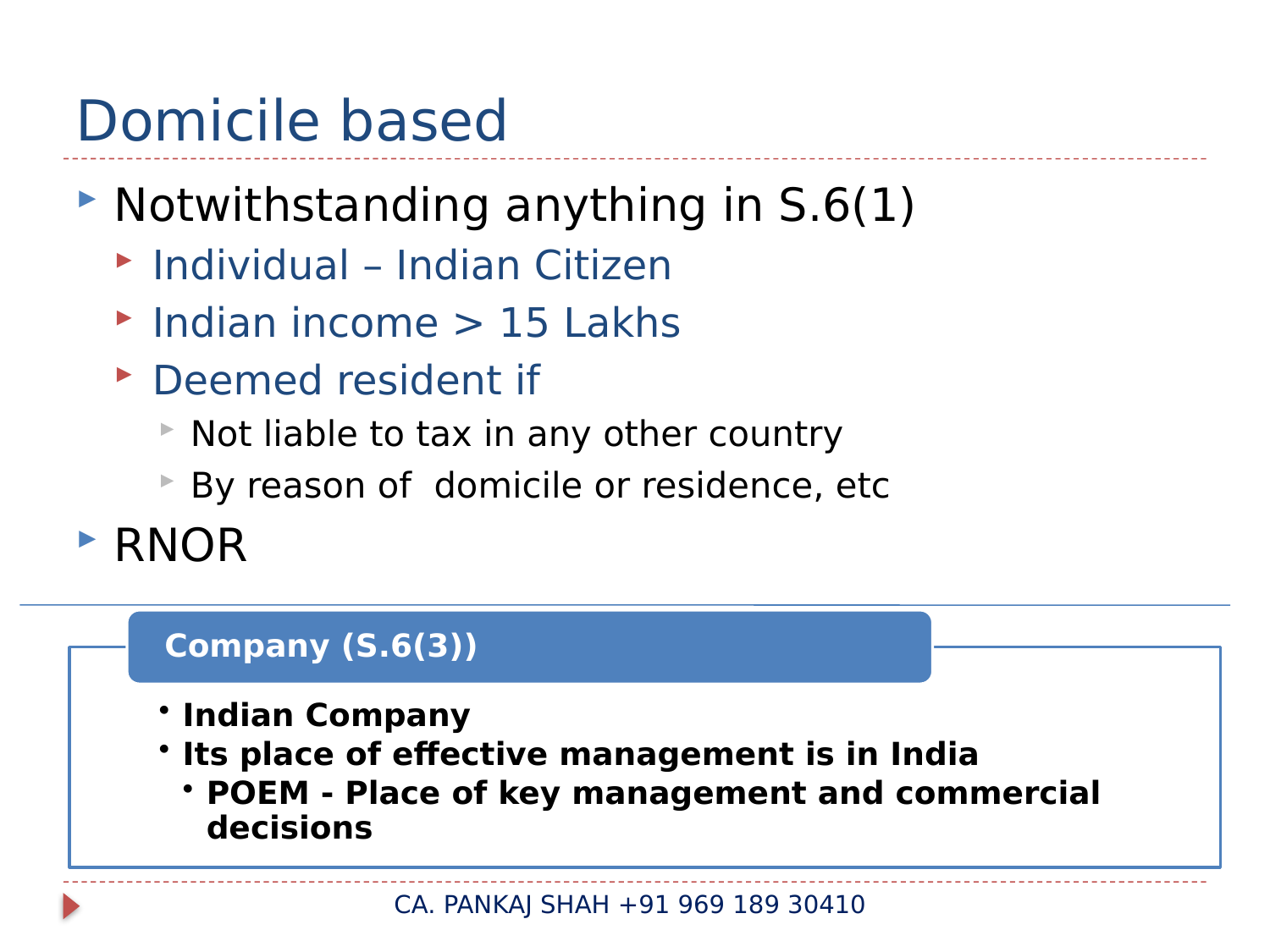

# Domicile based
Notwithstanding anything in S.6(1)
Individual – Indian Citizen
Indian income > 15 Lakhs
Deemed resident if
Not liable to tax in any other country
By reason of  domicile or residence, etc
RNOR
Indian Company
Its place of effective management is in India
POEM - Place of key management and commercial decisions
Company (S.6(3))
CA. PANKAJ SHAH +91 969 189 30410